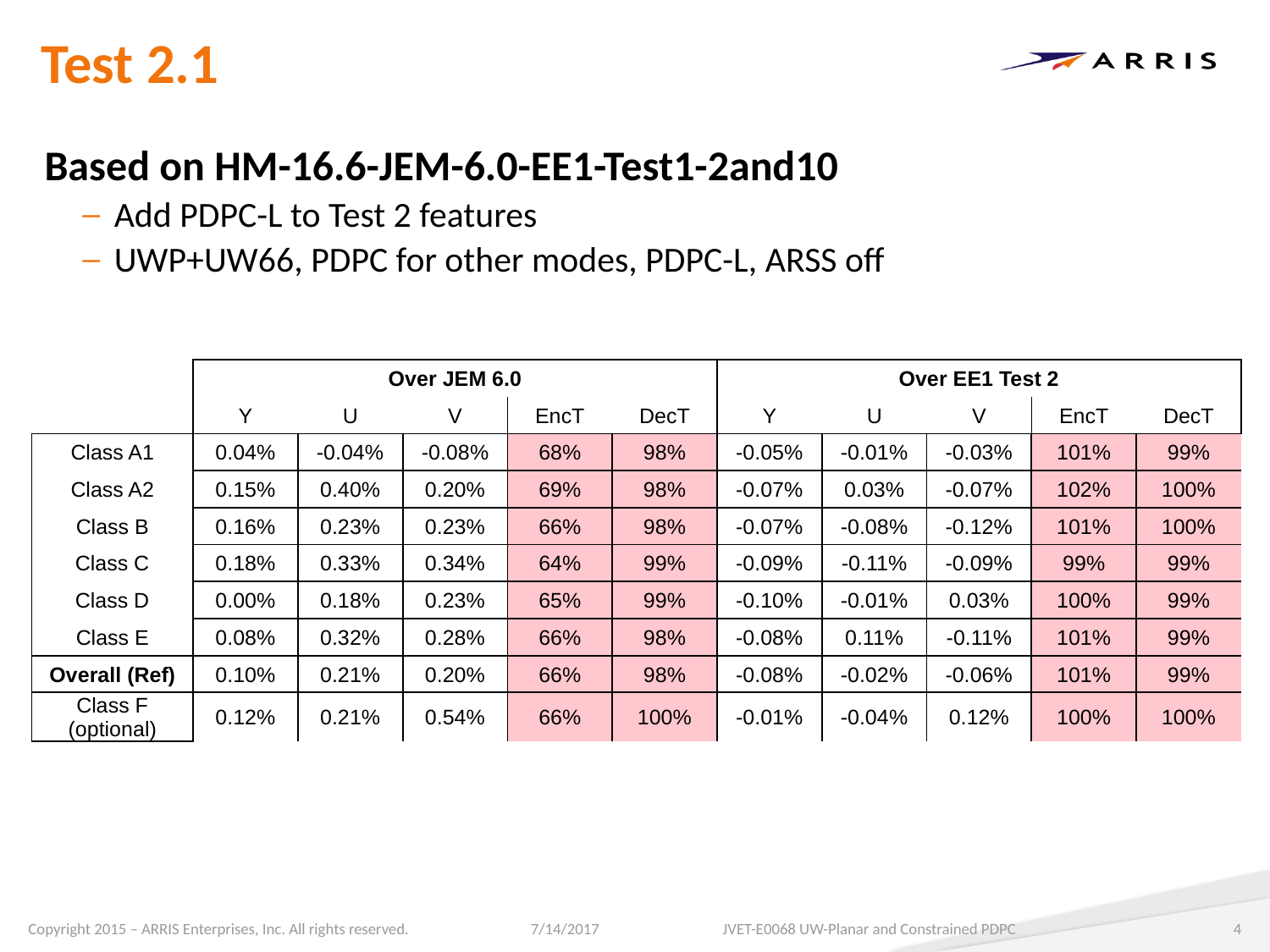

# Test 2.1
Based on HM-16.6-JEM-6.0-EE1-Test1-2and10
Add PDPC-L to Test 2 features
UWP+UW66, PDPC for other modes, PDPC-L, ARSS off

|  | Over JEM 6.0 |  |  |  |  | Over EE1 Test 2 |  |  |  |  |
| --- | --- | --- | --- | --- | --- | --- | --- | --- | --- | --- |
|  | Y | U | V | EncT | DecT | Y | U | V | EncT | DecT |
| Class A1 | 0.04% | -0.04% | -0.08% | 68% | 98% | -0.05% | -0.01% | -0.03% | 101% | 99% |
| Class A2 | 0.15% | 0.40% | 0.20% | 69% | 98% | -0.07% | 0.03% | -0.07% | 102% | 100% |
| Class B | 0.16% | 0.23% | 0.23% | 66% | 98% | -0.07% | -0.08% | -0.12% | 101% | 100% |
| Class C | 0.18% | 0.33% | 0.34% | 64% | 99% | -0.09% | -0.11% | -0.09% | 99% | 99% |
| Class D | 0.00% | 0.18% | 0.23% | 65% | 99% | -0.10% | -0.01% | 0.03% | 100% | 99% |
| Class E | 0.08% | 0.32% | 0.28% | 66% | 98% | -0.08% | 0.11% | -0.11% | 101% | 99% |
| Overall (Ref) | 0.10% | 0.21% | 0.20% | 66% | 98% | -0.08% | -0.02% | -0.06% | 101% | 99% |
| Class F (optional) | 0.12% | 0.21% | 0.54% | 66% | 100% | -0.01% | -0.04% | 0.12% | 100% | 100% |
7/14/2017
JVET-E0068 UW-Planar and Constrained PDPC
4